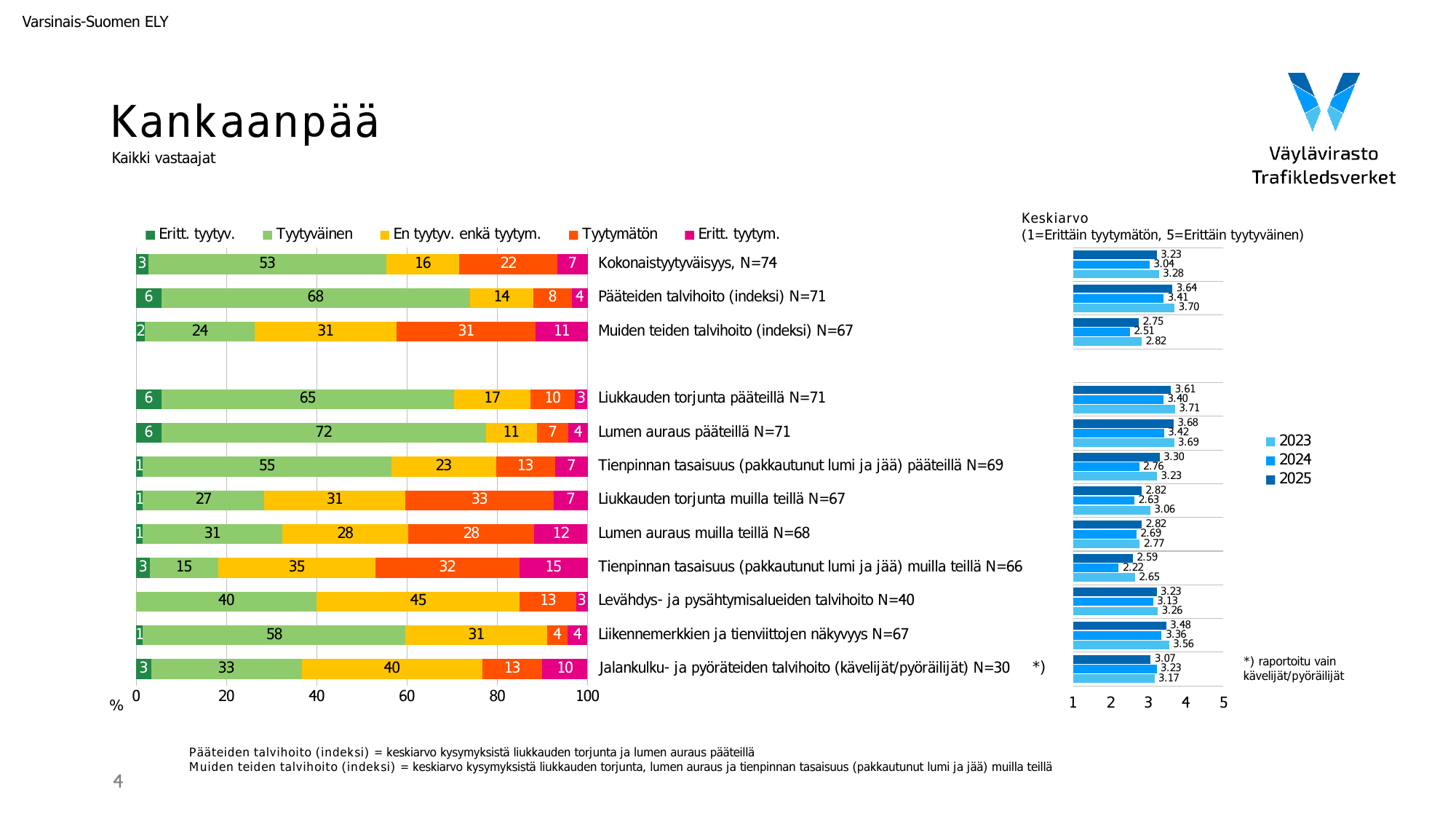

Varsinais-Suomen ELY
# Kankaanpää
Kaikki vastaajat
Keskiarvo
(1=Erittäin tyytymätön, 5=Erittäin tyytyväinen)

### Chart

| Category | Eritt. tyytyv. | Tyytyväinen | En tyytyv. enkä tyytym. | Tyytymätön | Eritt. tyytym. |
|---|---|---|---|---|---|
| Kokonaistyytyväisyys, N=74 | 2.702703 | 52.702703 | 16.216216 | 21.621622 | 6.756757 |
| Pääteiden talvihoito (indeksi) N=71 | 5.633803 | 68.30985899999999 | 14.084507 | 8.4507045 | 3.5211265000000003 |
| Muiden teiden talvihoito (indeksi) N=67 | 1.9978093333333333 | 24.299846666666667 | 31.37764833333333 | 30.865059666666667 | 11.459635999999998 |
|  | None | None | None | None | None |
| Liukkauden torjunta pääteillä N=71 | 5.633803 | 64.788732 | 16.901408 | 9.859155 | 2.816901 |
| Lumen auraus pääteillä N=71 | 5.633803 | 71.830986 | 11.267606 | 7.042254 | 4.225352 |
| Tienpinnan tasaisuus (pakkautunut lumi ja jää) pääteillä N=69 | 1.449275 | 55.072464 | 23.188406 | 13.043478 | 7.246377 |
| Liukkauden torjunta muilla teillä N=67 | 1.492537 | 26.865672 | 31.343284 | 32.835821 | 7.462687 |
| Lumen auraus muilla teillä N=68 | 1.470588 | 30.882353 | 27.941176 | 27.941176 | 11.764706 |
| Tienpinnan tasaisuus (pakkautunut lumi ja jää) muilla teillä N=66 | 3.030303 | 15.151515 | 34.848485 | 31.818182 | 15.151515 |
| Levähdys- ja pysähtymisalueiden talvihoito N=40 | None | 40.0 | 45.0 | 12.5 | 2.5 |
| Liikennemerkkien ja tienviittojen näkyvyys N=67 | 1.492537 | 58.208955 | 31.343284 | 4.477612 | 4.477612 |
| Jalankulku- ja pyöräteiden talvihoito (kävelijät/pyöräilijät) N=30 | 3.333333 | 33.333333 | 40.0 | 13.333333 | 10.0 |

### Chart

| Category | 2025 | 2024 | 2023 |
|---|---|---|---|
*) raportoitu vain
kävelijät/pyöräilijät
*)
%
Pääteiden talvihoito (indeksi) = keskiarvo kysymyksistä liukkauden torjunta ja lumen auraus pääteillä
Muiden teiden talvihoito (indeksi) = keskiarvo kysymyksistä liukkauden torjunta, lumen auraus ja tienpinnan tasaisuus (pakkautunut lumi ja jää) muilla teillä

4